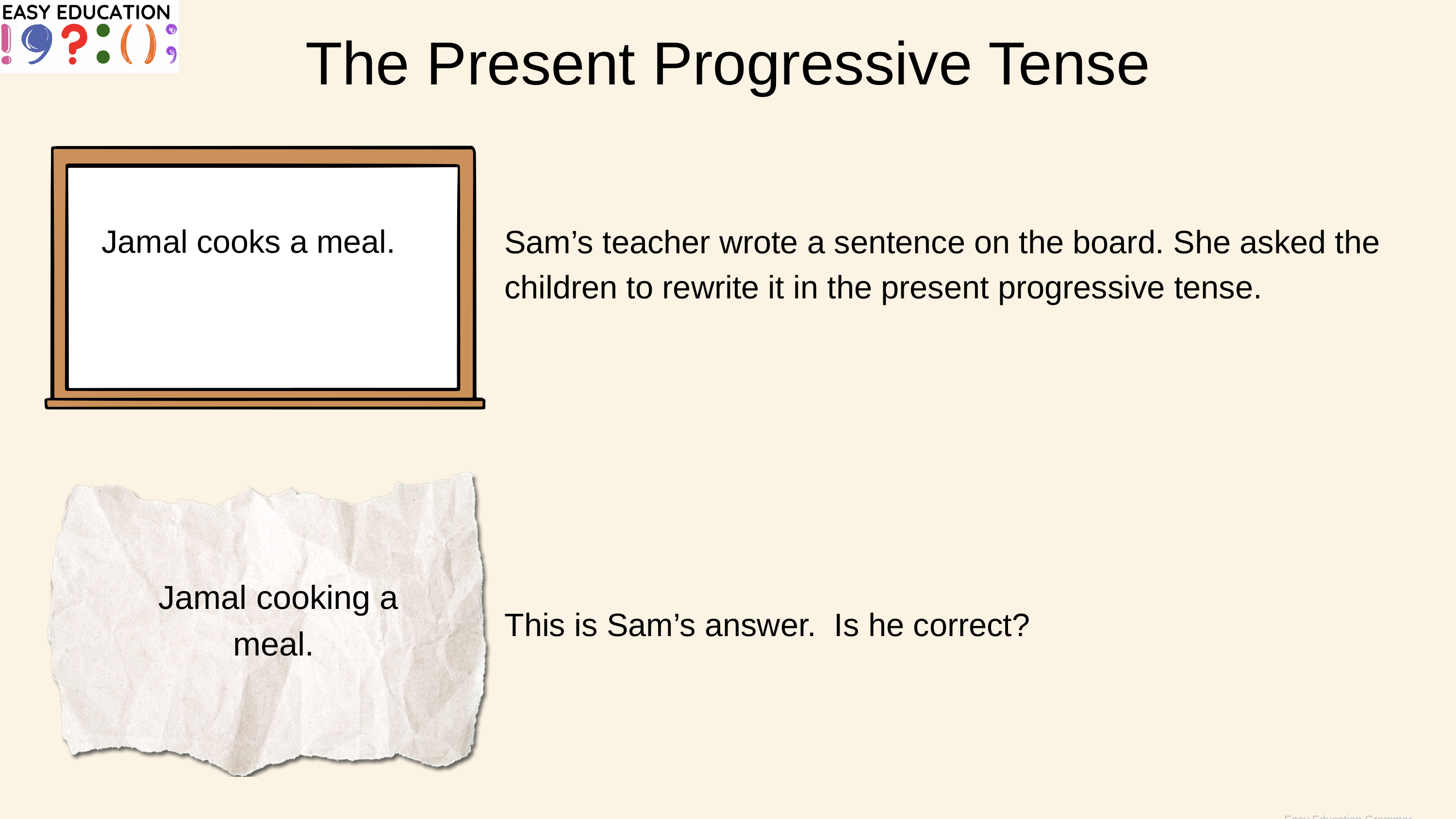

The Present Progressive Tense

Jamal cooks a meal.
Sam’s teacher wrote a sentence on the board. She asked the children to rewrite it in the present progressive tense.

Jamal cooking a meal.
This is Sam’s answer.  Is he correct?